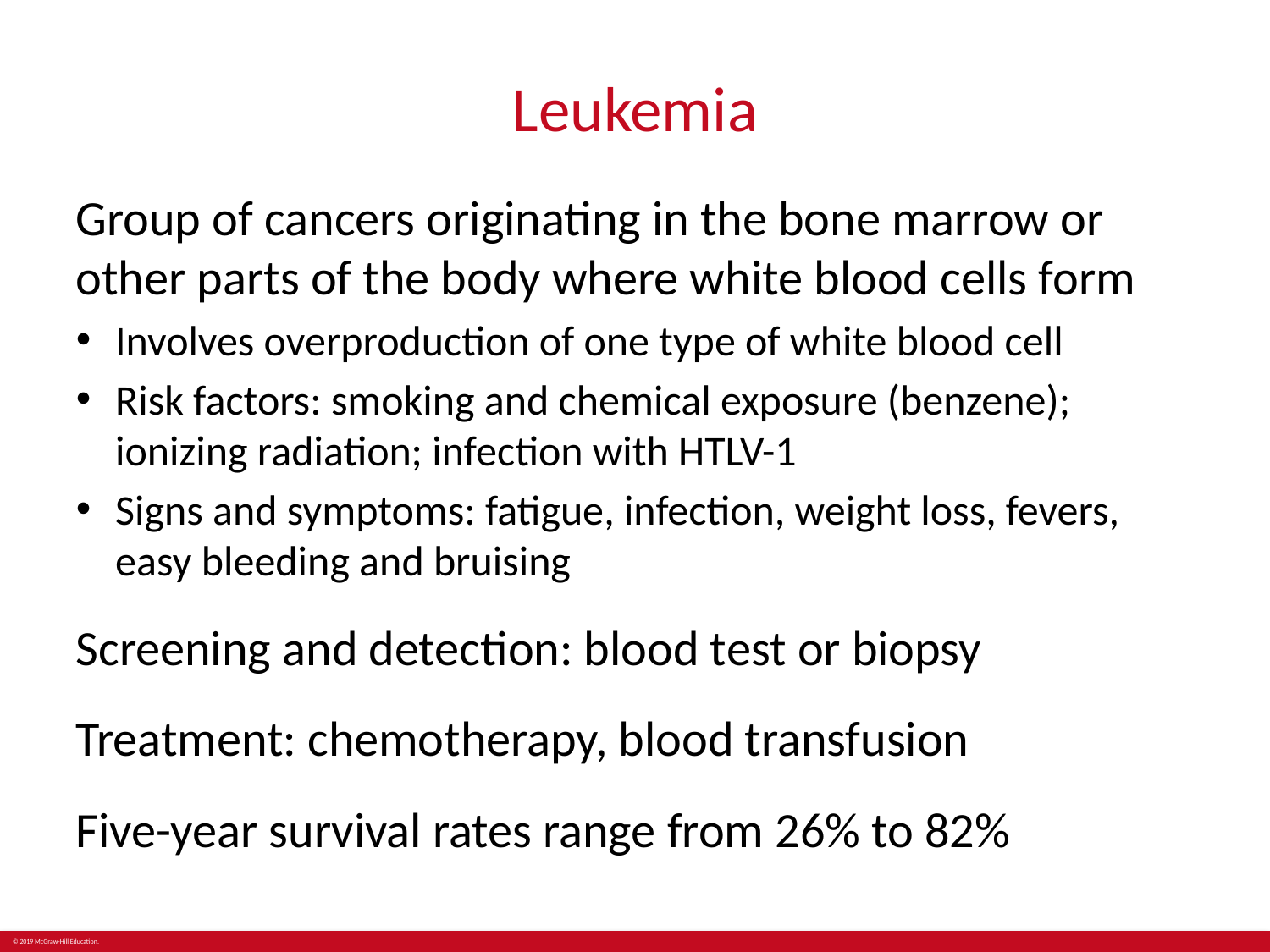

# Leukemia
Group of cancers originating in the bone marrow or other parts of the body where white blood cells form
Involves overproduction of one type of white blood cell
Risk factors: smoking and chemical exposure (benzene); ionizing radiation; infection with HTLV-1
Signs and symptoms: fatigue, infection, weight loss, fevers, easy bleeding and bruising
Screening and detection: blood test or biopsy
Treatment: chemotherapy, blood transfusion
Five-year survival rates range from 26% to 82%